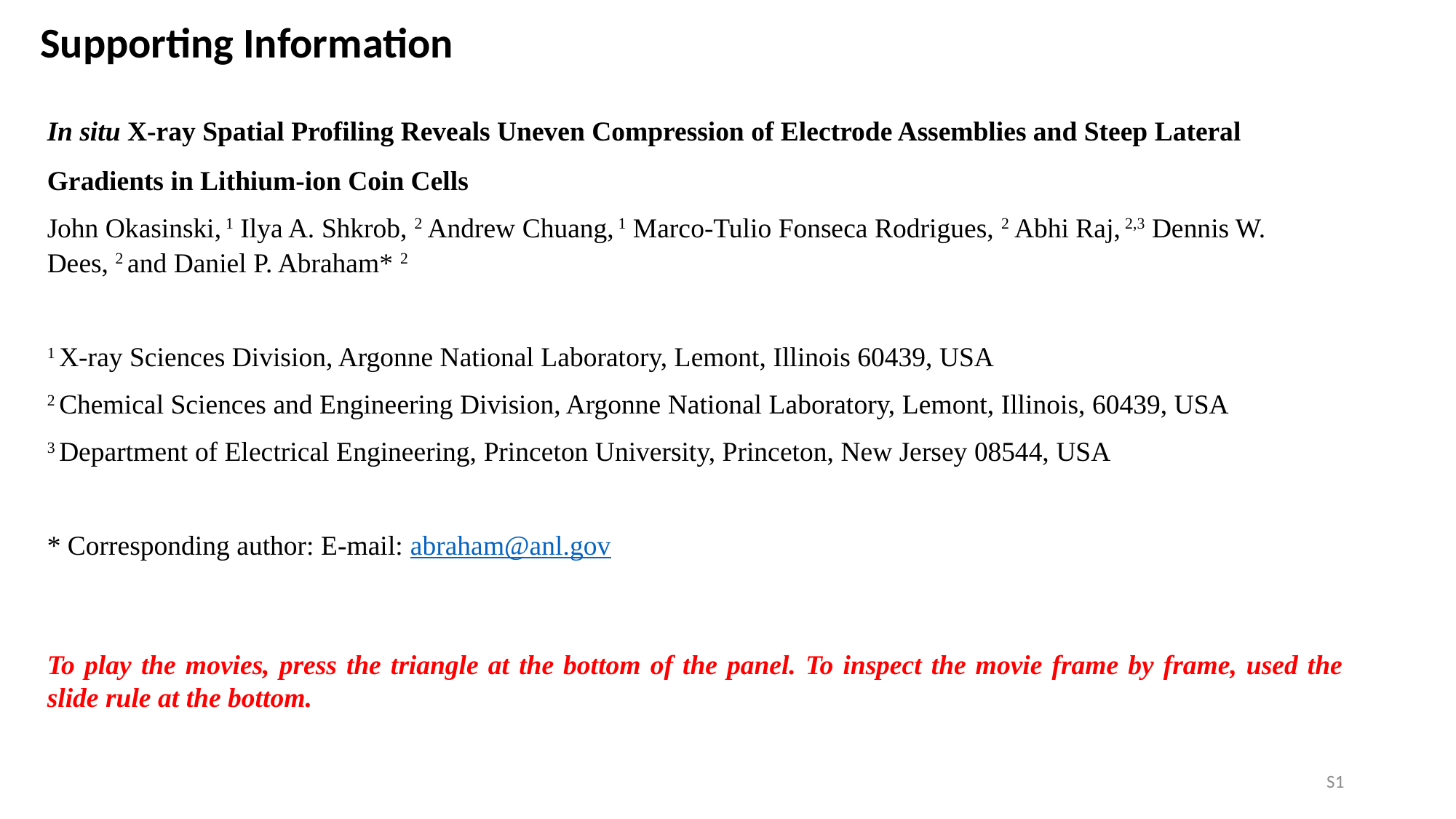

Supporting Information
In situ X-ray Spatial Profiling Reveals Uneven Compression of Electrode Assemblies and Steep Lateral Gradients in Lithium-ion Coin Cells
John Okasinski, 1 Ilya A. Shkrob, 2 Andrew Chuang, 1 Marco-Tulio Fonseca Rodrigues, 2 Abhi Raj, 2,3 Dennis W. Dees, 2 and Daniel P. Abraham* 2

1 X-ray Sciences Division, Argonne National Laboratory, Lemont, Illinois 60439, USA
2 Chemical Sciences and Engineering Division, Argonne National Laboratory, Lemont, Illinois, 60439, USA
3 Department of Electrical Engineering, Princeton University, Princeton, New Jersey 08544, USA

* Corresponding author: E-mail: abraham@anl.gov
To play the movies, press the triangle at the bottom of the panel. To inspect the movie frame by frame, used the slide rule at the bottom.
S1